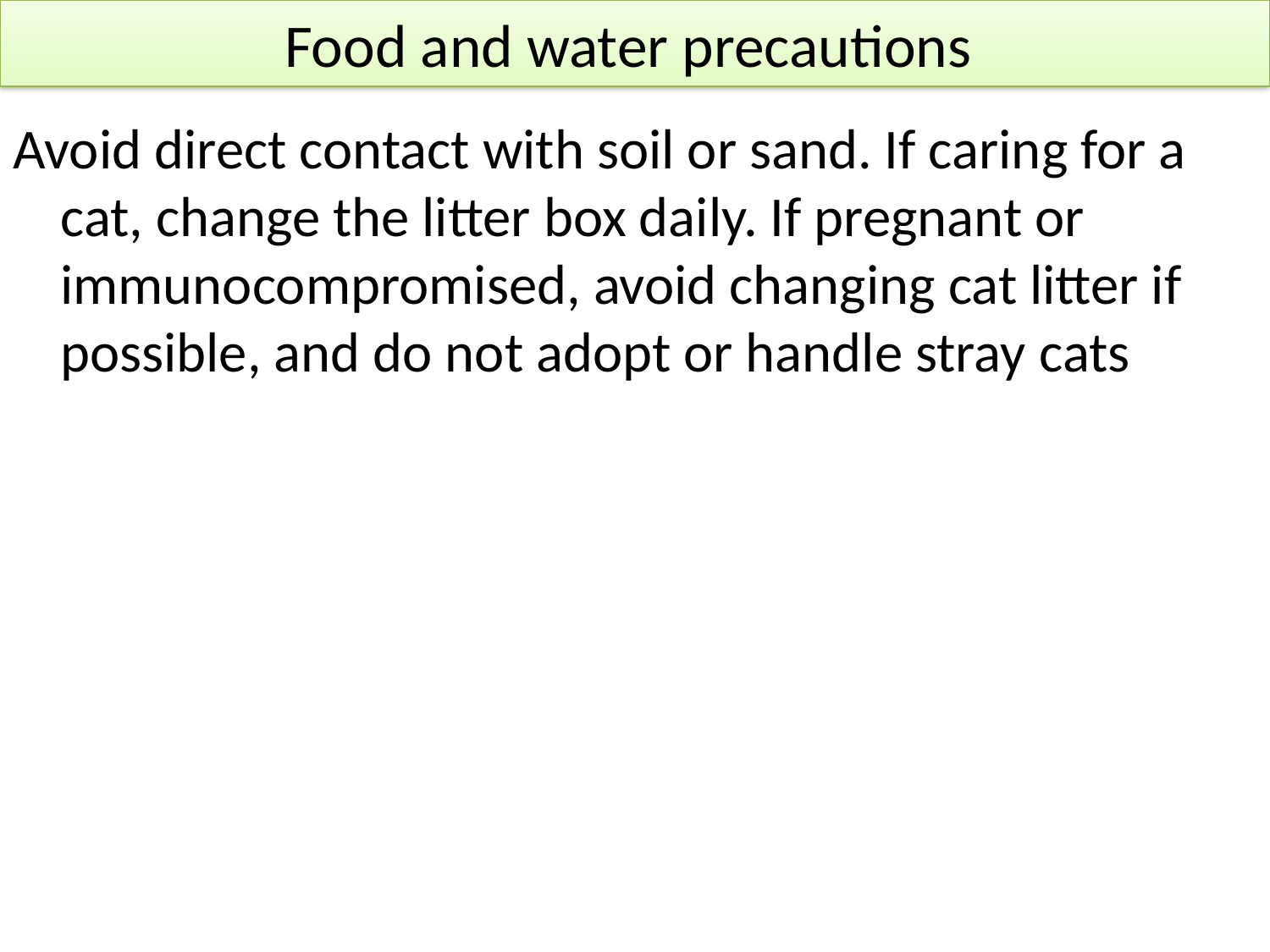

# Food and water precautions
Avoid direct contact with soil or sand. If caring for a cat, change the litter box daily. If pregnant or immunocompromised, avoid changing cat litter if possible, and do not adopt or handle stray cats